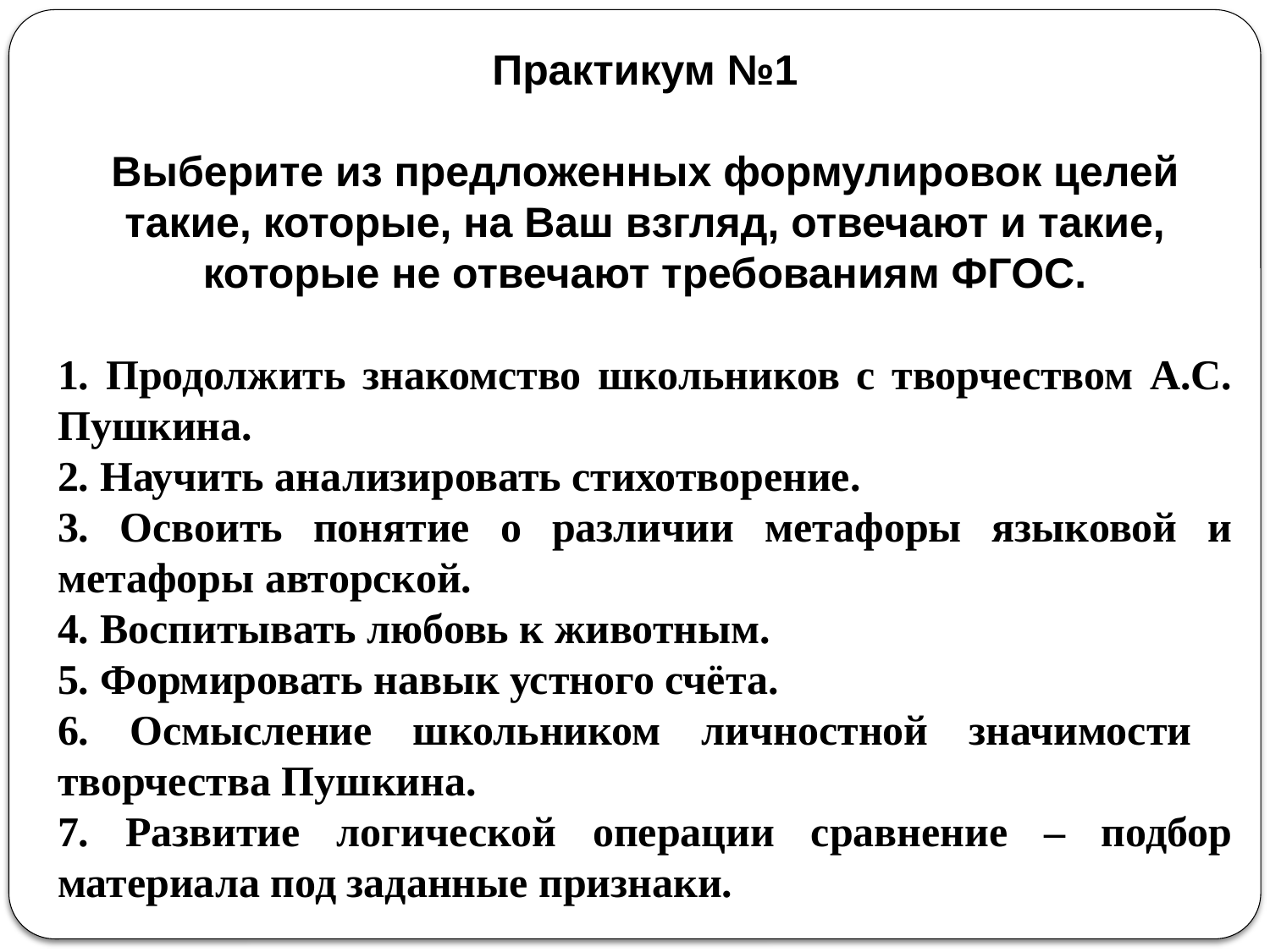

Практикум №1

Выберите из предложенных формулировок целей такие, которые, на Ваш взгляд, отвечают и такие, которые не отвечают требованиям ФГОС.

1. Продолжить знакомство школьников с творчеством А.С. Пушкина.
2. Научить анализировать стихотворение.
3. Освоить понятие о различии метафоры языковой и метафоры авторской.
4. Воспитывать любовь к животным.
5. Формировать навык устного счёта.
6. Осмысление школьником личностной значимости  творчества Пушкина.
7. Развитие логической операции сравнение – подбор материала под заданные признаки.